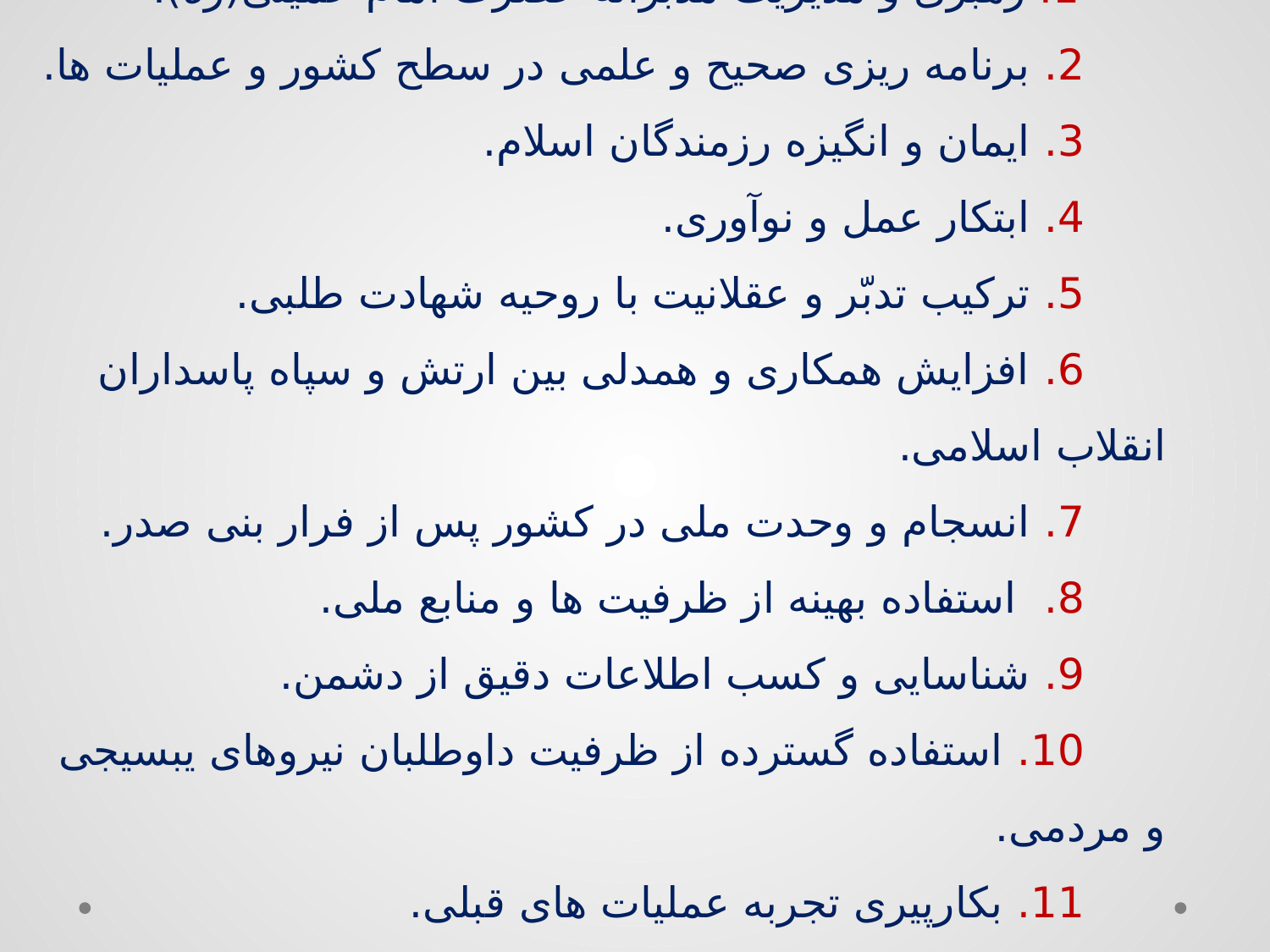

# دلایل پیروزی نیروهای اسلام 1. رهبری و مدیریت مدبرانه حضرت امام خمینی(ره). 2. برنامه ریزی صحیح و علمی در سطح کشور و عملیات ها. 3. ایمان و انگیزه رزمندگان اسلام. 4. ابتکار عمل و نوآوری. 5. ترکیب تدبّر و عقلانیت با روحیه شهادت طلبی. 6. افزایش همکاری و همدلی بین ارتش و سپاه پاسداران انقلاب اسلامی. 7. انسجام و وحدت ملی در کشور پس از فرار بنی صدر. 8.  استفاده بهینه از ظرفیت ها و منابع ملی. 9. شناسایی و کسب اطلاعات دقیق از دشمن. 10. استفاده گسترده از ظرفیت داوطلبان نیروهای یبسیجی و مردمی. 11. بکارپیری تجربه عملیات های قبلی.